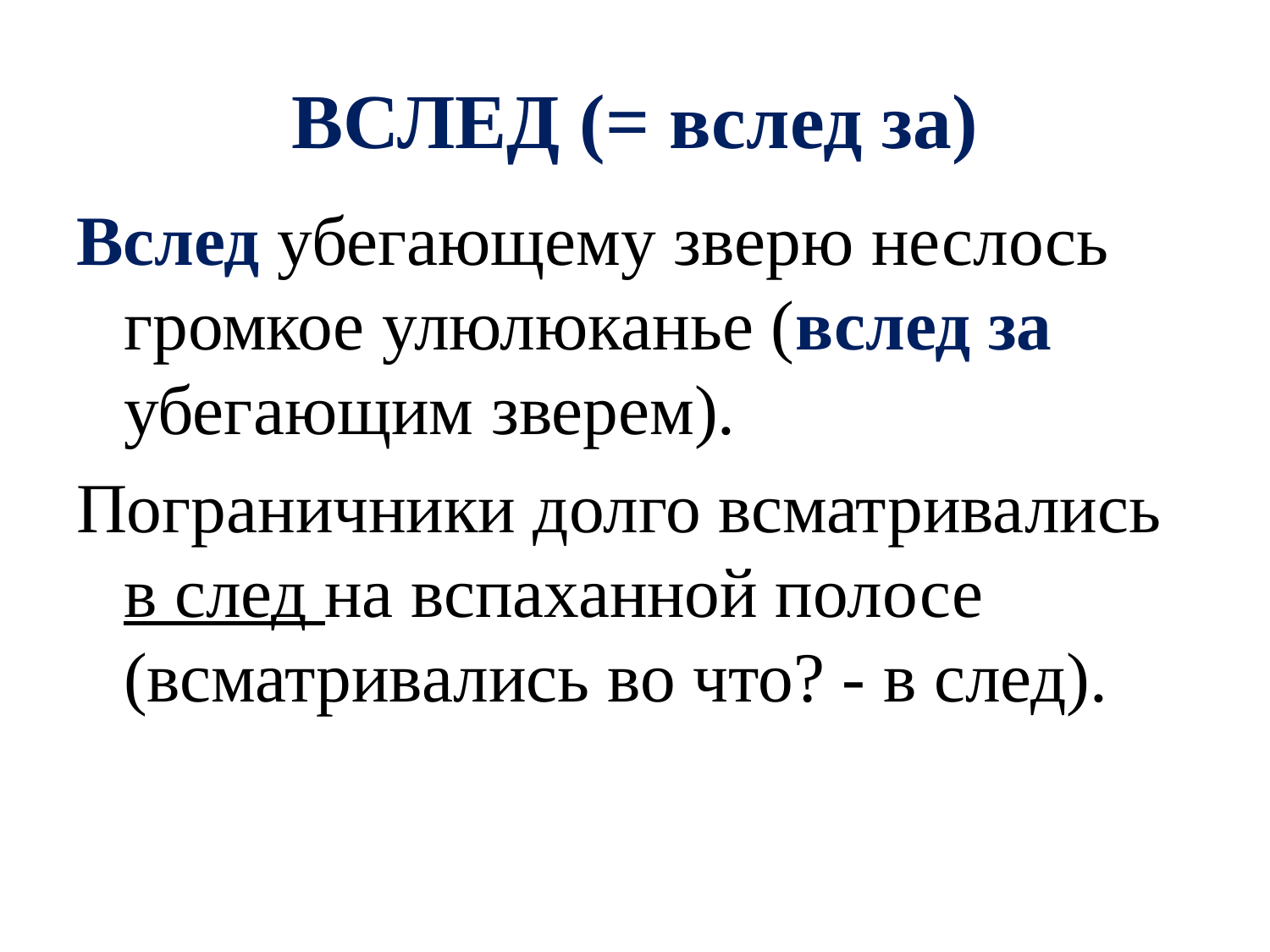

# ВСЛЕД (= вслед за)
Вслед убегающему зверю неслось громкое улюлюканье (вслед за убегающим зверем).
Пограничники долго всматривались в след на вспаханной полосе (всматривались во что? - в след).